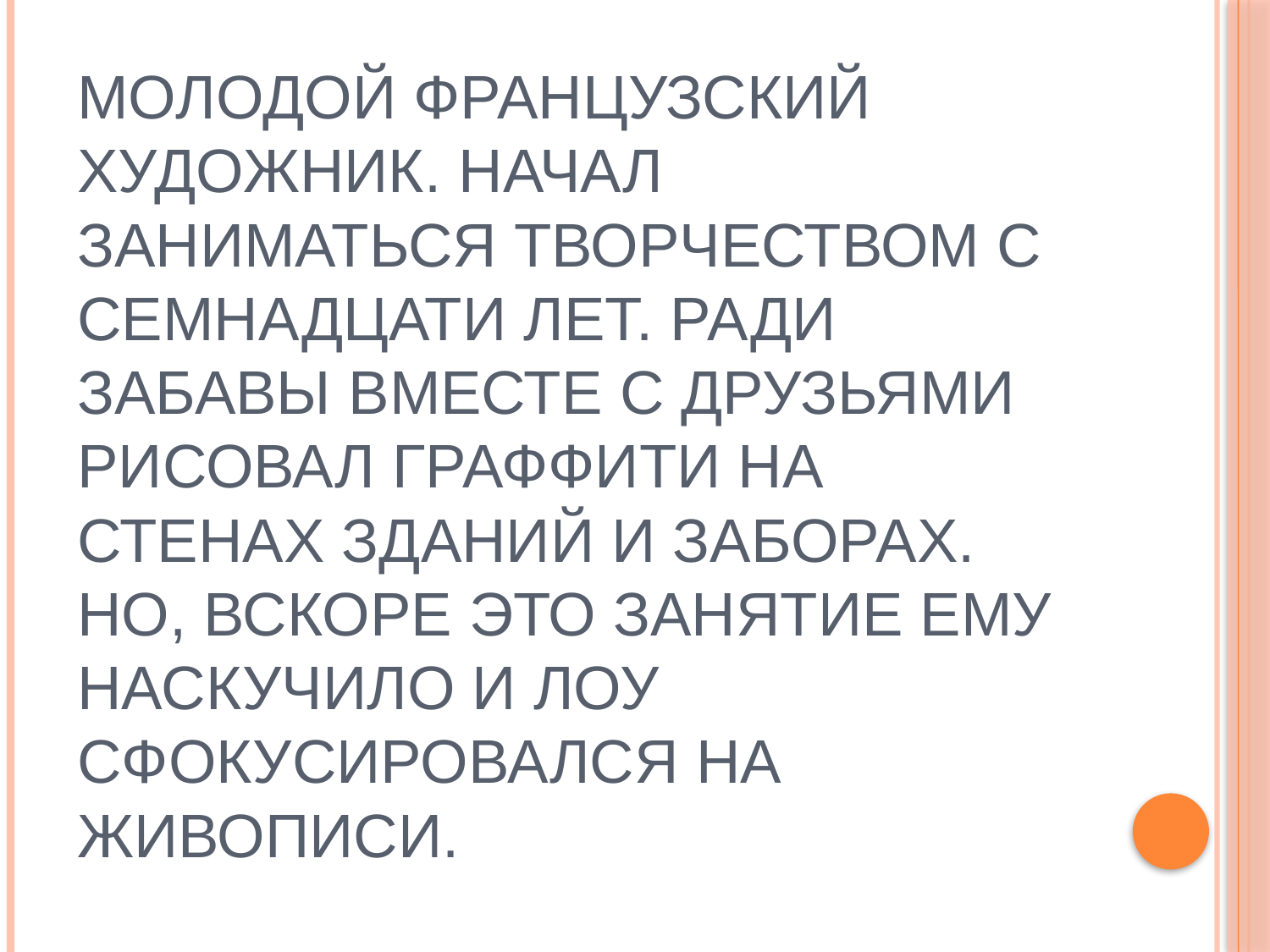

# Молодой французский художник. Начал заниматься творчеством с семнадцати лет. Ради забавы вместе с друзьями рисовал граффити на стенах зданий и заборах. Но, вскоре это занятие ему наскучило и Лоу сфокусировался на живописи.